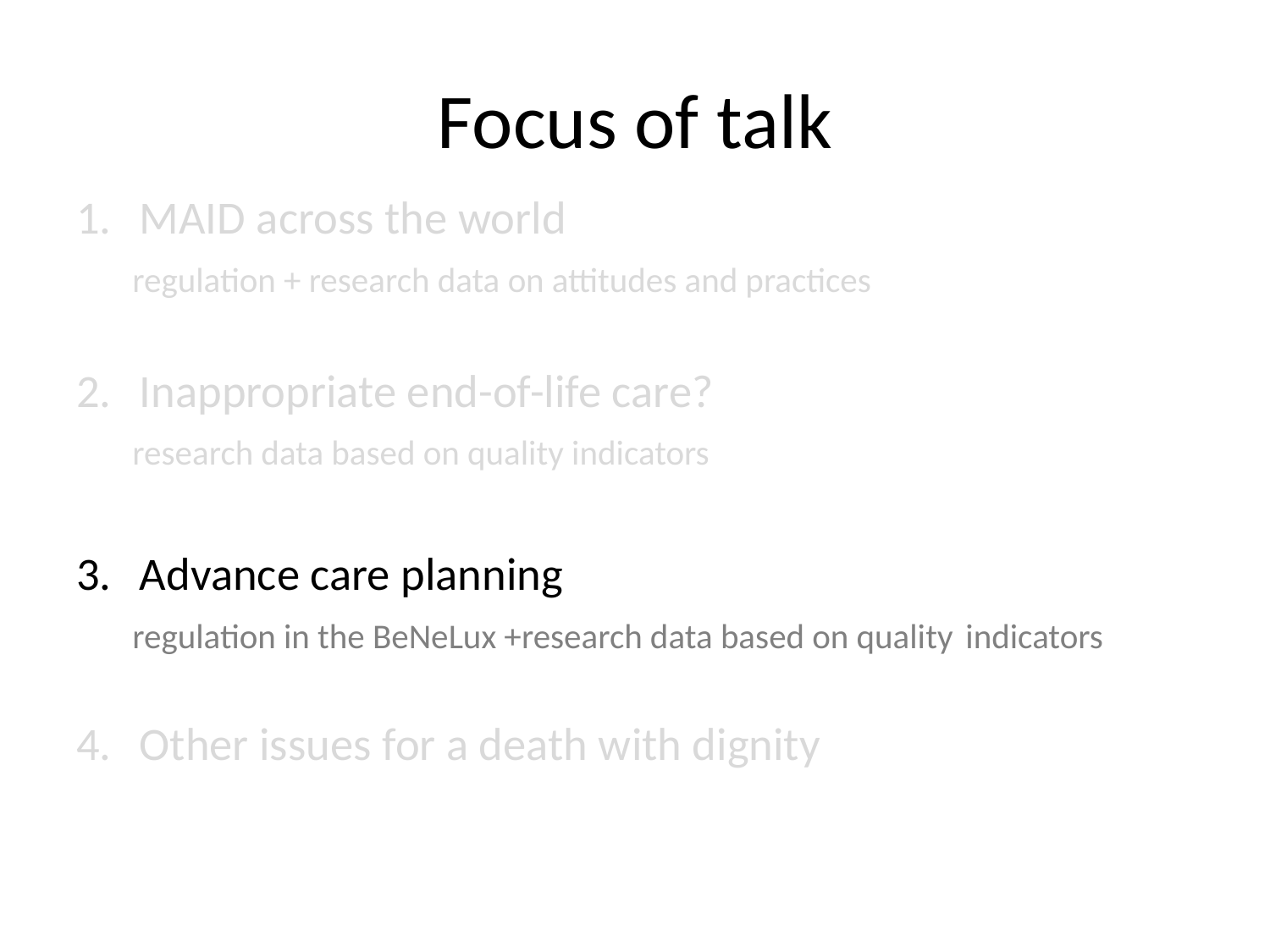

# Focus of talk
MAID across the world
	regulation + research data on attitudes and practices

Inappropriate end-of-life care?
	research data based on quality indicators

Advance care planning
	regulation in the BeNeLux +research data based on quality 	indicators

Other issues for a death with dignity